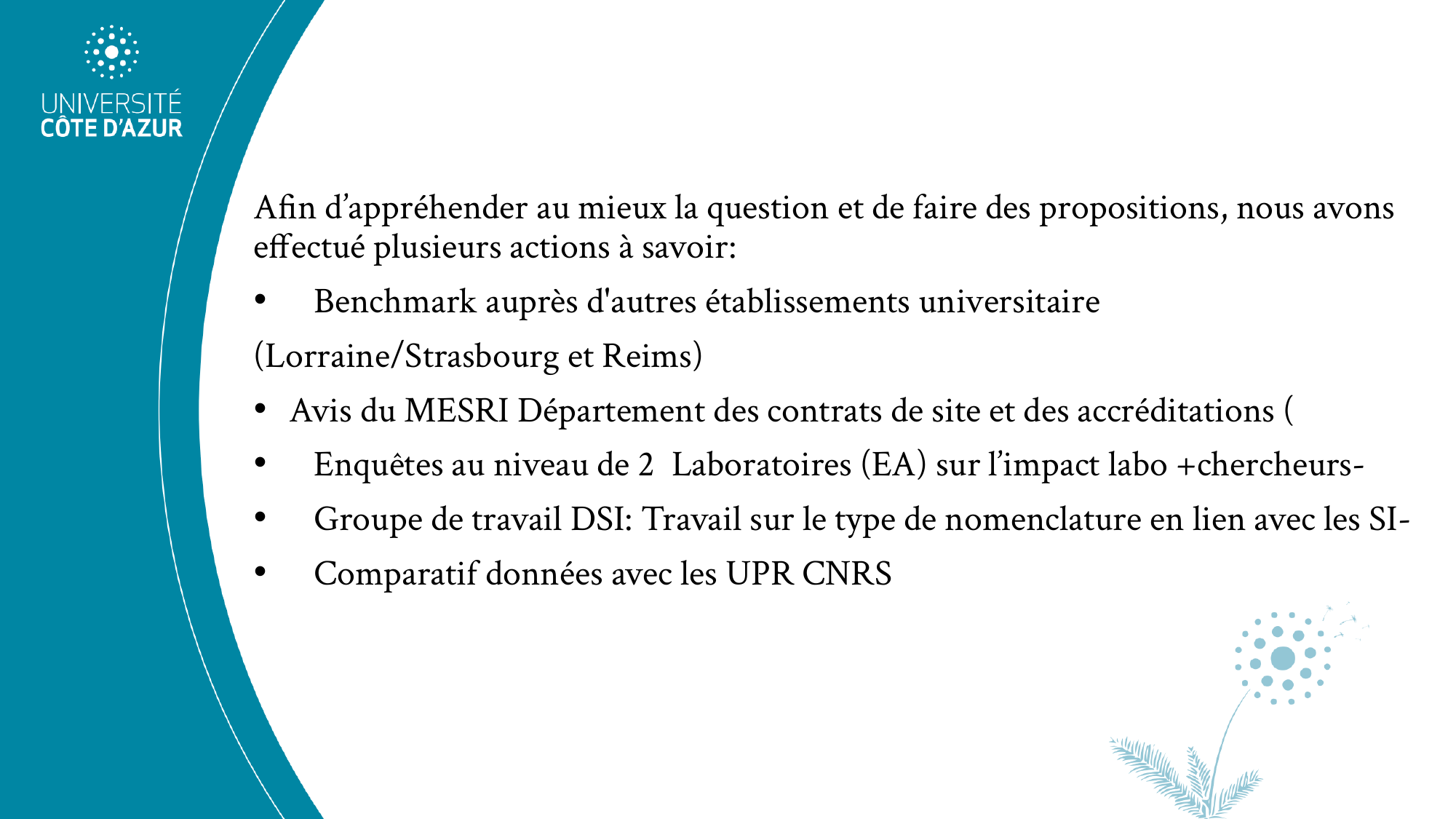

Afin d’appréhender au mieux la question et de faire des propositions, nous avons effectué plusieurs actions à savoir:
    Benchmark auprès d'autres établissements universitaire
(Lorraine/Strasbourg et Reims)
 Avis du MESRI Département des contrats de site et des accréditations (
    Enquêtes au niveau de 2  Laboratoires (EA) sur l’impact labo +chercheurs-
    Groupe de travail DSI: Travail sur le type de nomenclature en lien avec les SI-
    Comparatif données avec les UPR CNRS